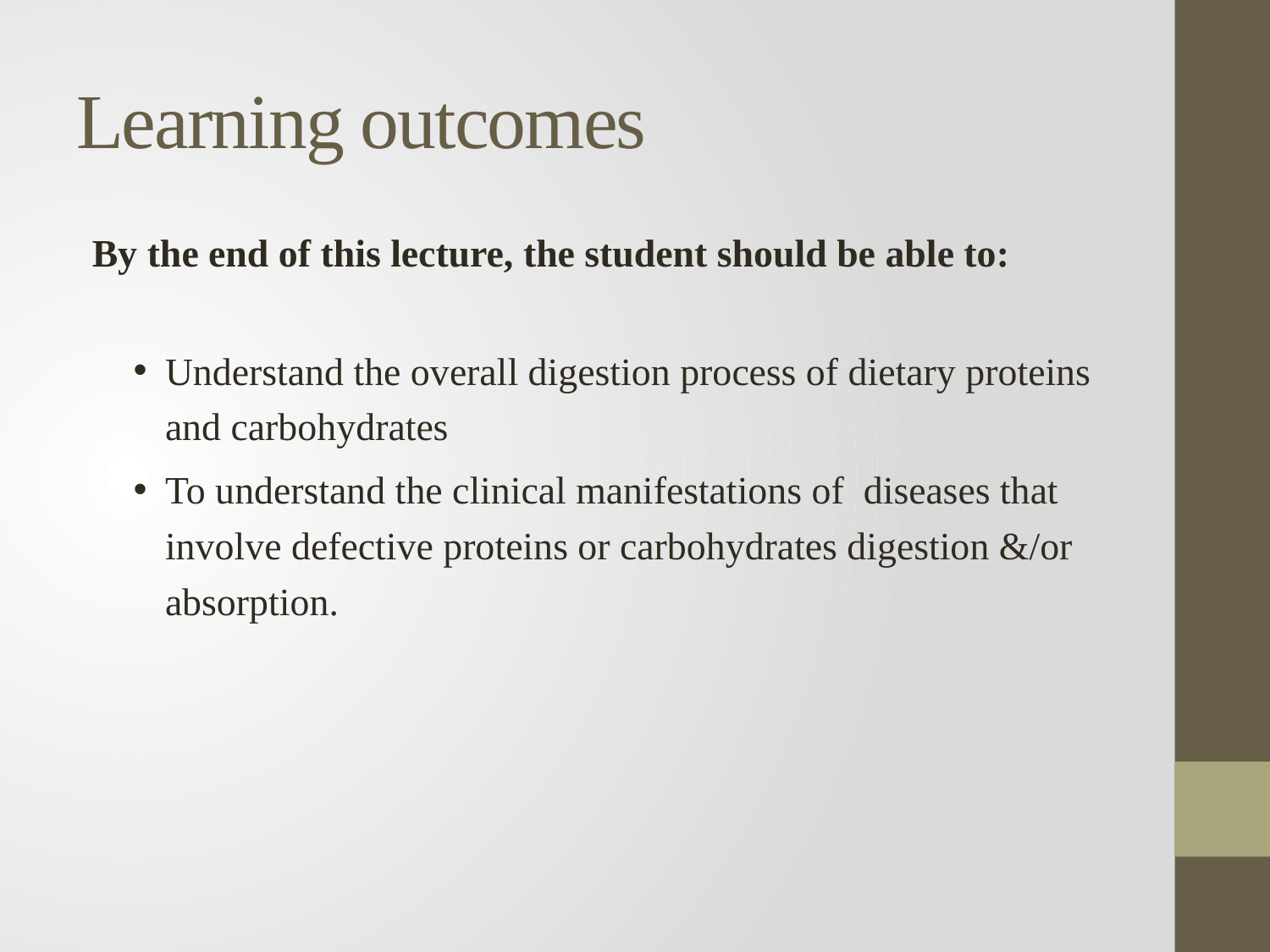

# Learning outcomes
By the end of this lecture, the student should be able to:

Understand the overall digestion process of dietary proteins and carbohydrates
To understand the clinical manifestations of  diseases that involve defective proteins or carbohydrates digestion &/or absorption.